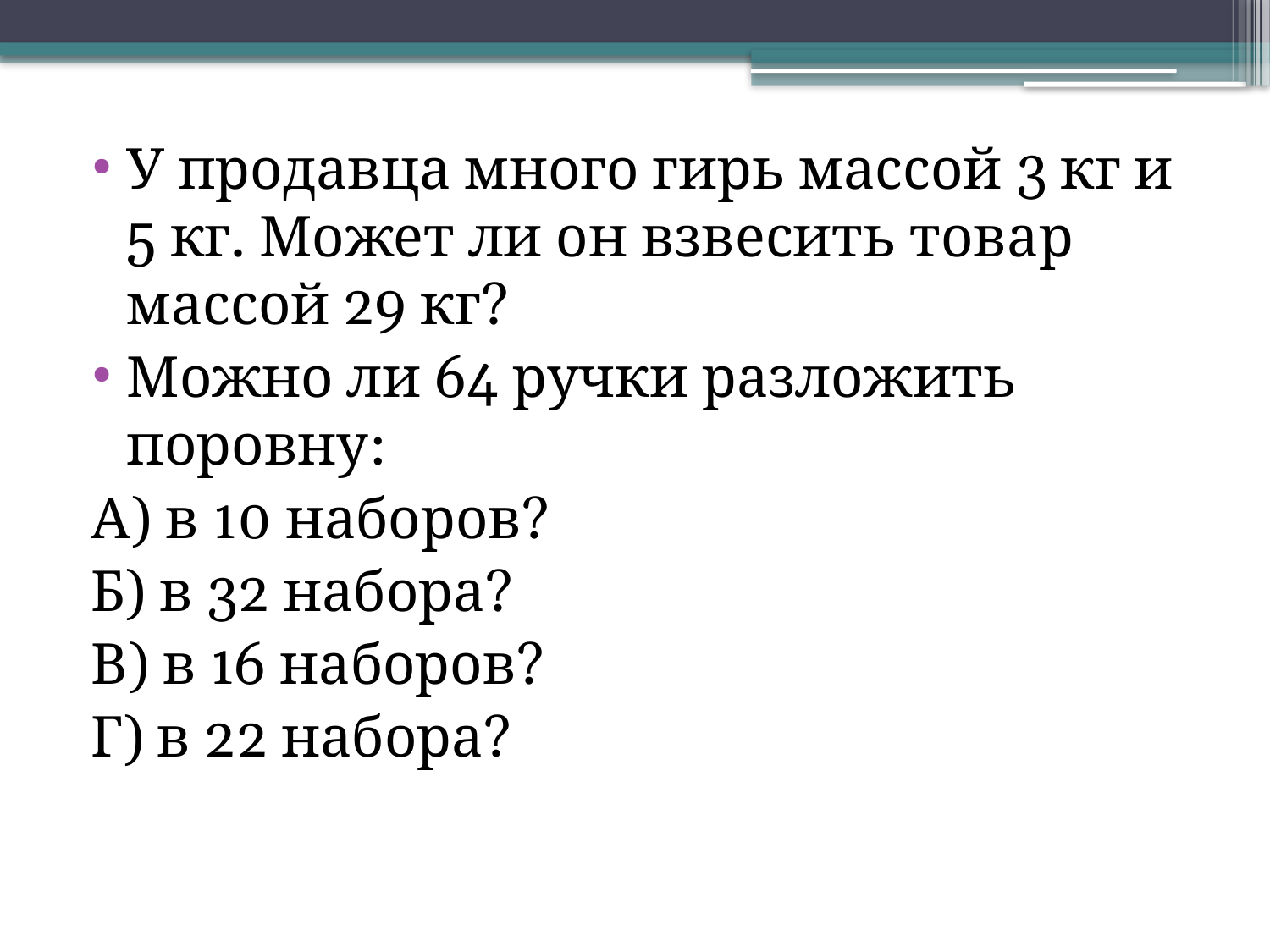

У продавца много гирь массой 3 кг и 5 кг. Может ли он взвесить товар массой 29 кг?
Можно ли 64 ручки разложить поровну:
А) в 10 наборов?
Б) в 32 набора?
В) в 16 наборов?
Г) в 22 набора?